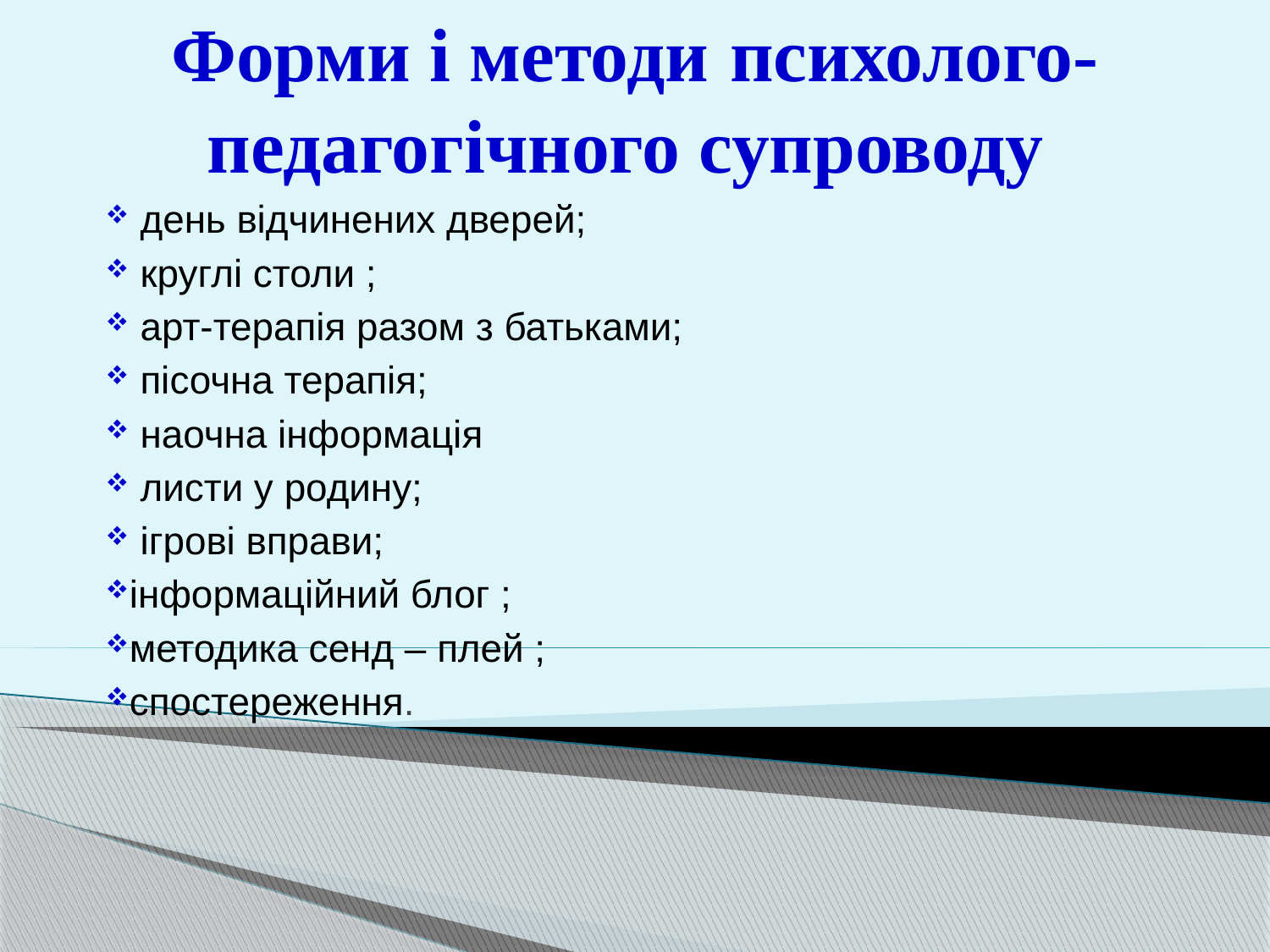

Форми і методи психолого-педагогічного супроводу

 день відчинених дверей;
 круглі столи ;
 арт-терапія разом з батьками;
 пісочна терапія;
 наочна інформація
 листи у родину;
 ігрові вправи;
інформаційний блог ;
методика сенд – плей ;
спостереження.